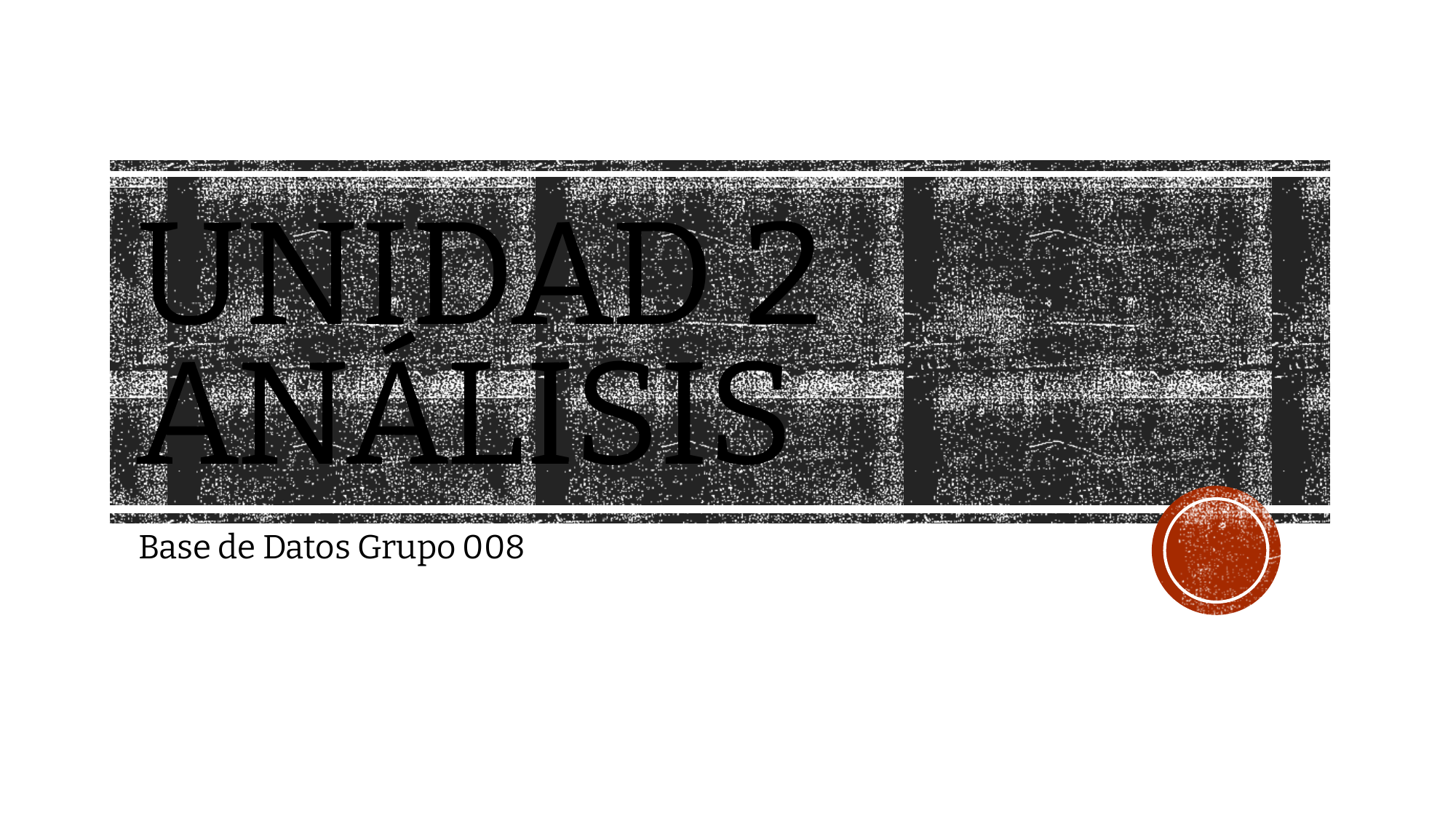

# Unidad 2 Análisis
Base de Datos Grupo 008